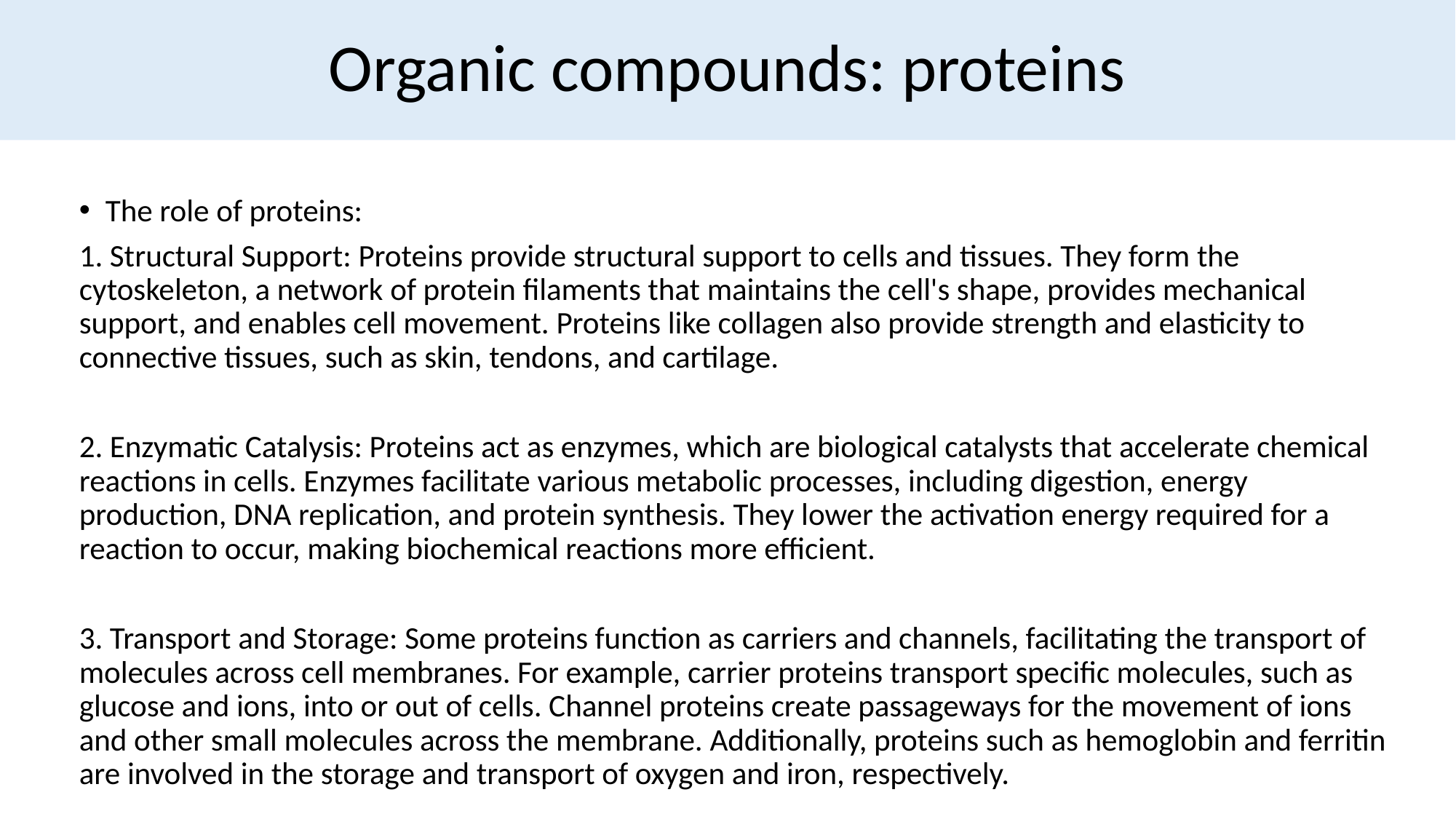

# Organic compounds: proteins
The role of proteins:
1. Structural Support: Proteins provide structural support to cells and tissues. They form the cytoskeleton, a network of protein filaments that maintains the cell's shape, provides mechanical support, and enables cell movement. Proteins like collagen also provide strength and elasticity to connective tissues, such as skin, tendons, and cartilage.

2. Enzymatic Catalysis: Proteins act as enzymes, which are biological catalysts that accelerate chemical reactions in cells. Enzymes facilitate various metabolic processes, including digestion, energy production, DNA replication, and protein synthesis. They lower the activation energy required for a reaction to occur, making biochemical reactions more efficient.

3. Transport and Storage: Some proteins function as carriers and channels, facilitating the transport of molecules across cell membranes. For example, carrier proteins transport specific molecules, such as glucose and ions, into or out of cells. Channel proteins create passageways for the movement of ions and other small molecules across the membrane. Additionally, proteins such as hemoglobin and ferritin are involved in the storage and transport of oxygen and iron, respectively.